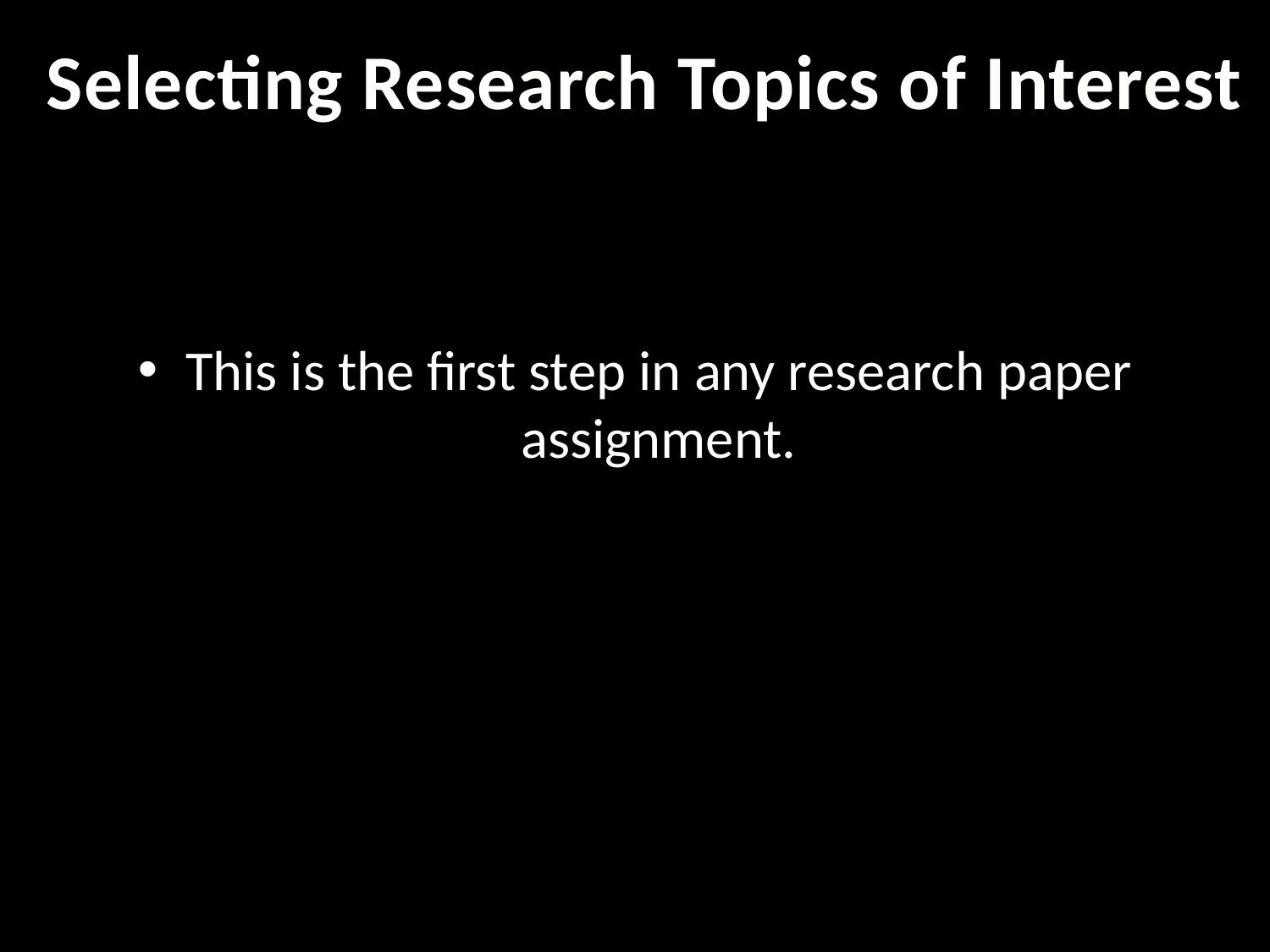

# Selecting Research Topics of Interest
This is the first step in any research paper assignment.